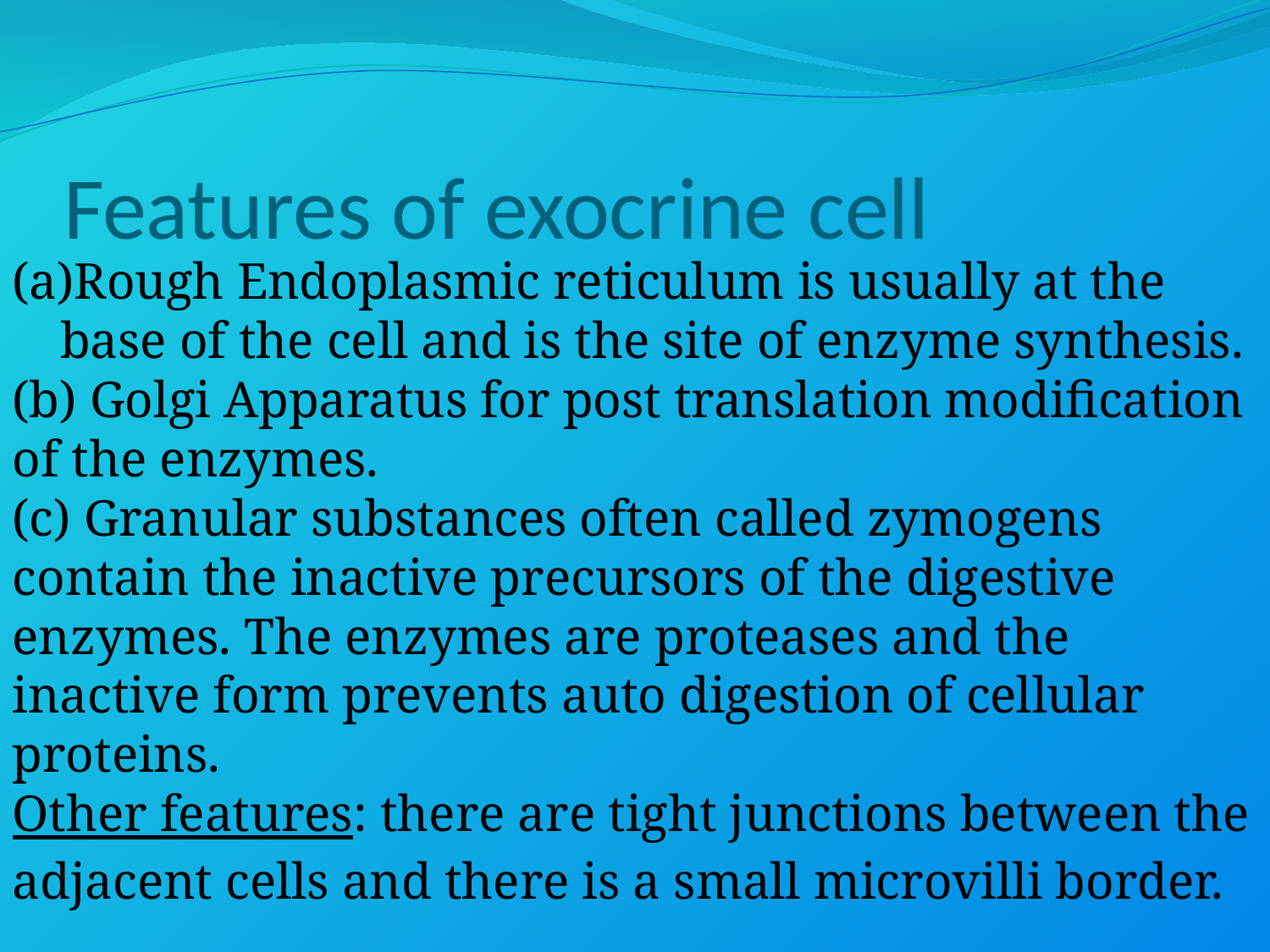

# Features of exocrine cell
Rough Endoplasmic reticulum is usually at the base of the cell and is the site of enzyme synthesis.
(b) Golgi Apparatus for post translation modification of the enzymes.
(c) Granular substances often called zymogens contain the inactive precursors of the digestive enzymes. The enzymes are proteases and the inactive form prevents auto digestion of cellular proteins.
Other features: there are tight junctions between the adjacent cells and there is a small microvilli border.